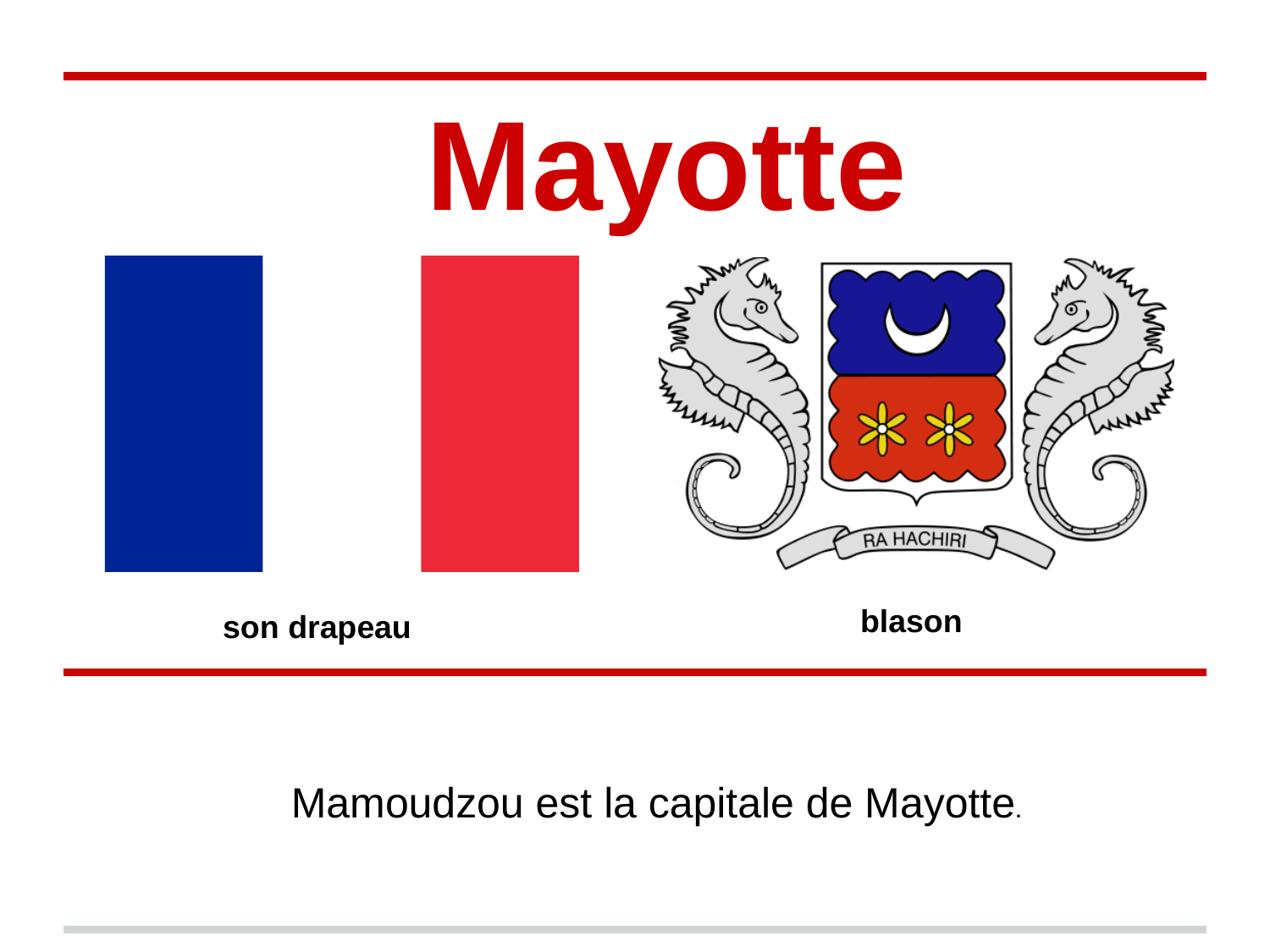

# Mayotte

blason
son drapeau
Mamoudzou est la capitale de Mayotte.